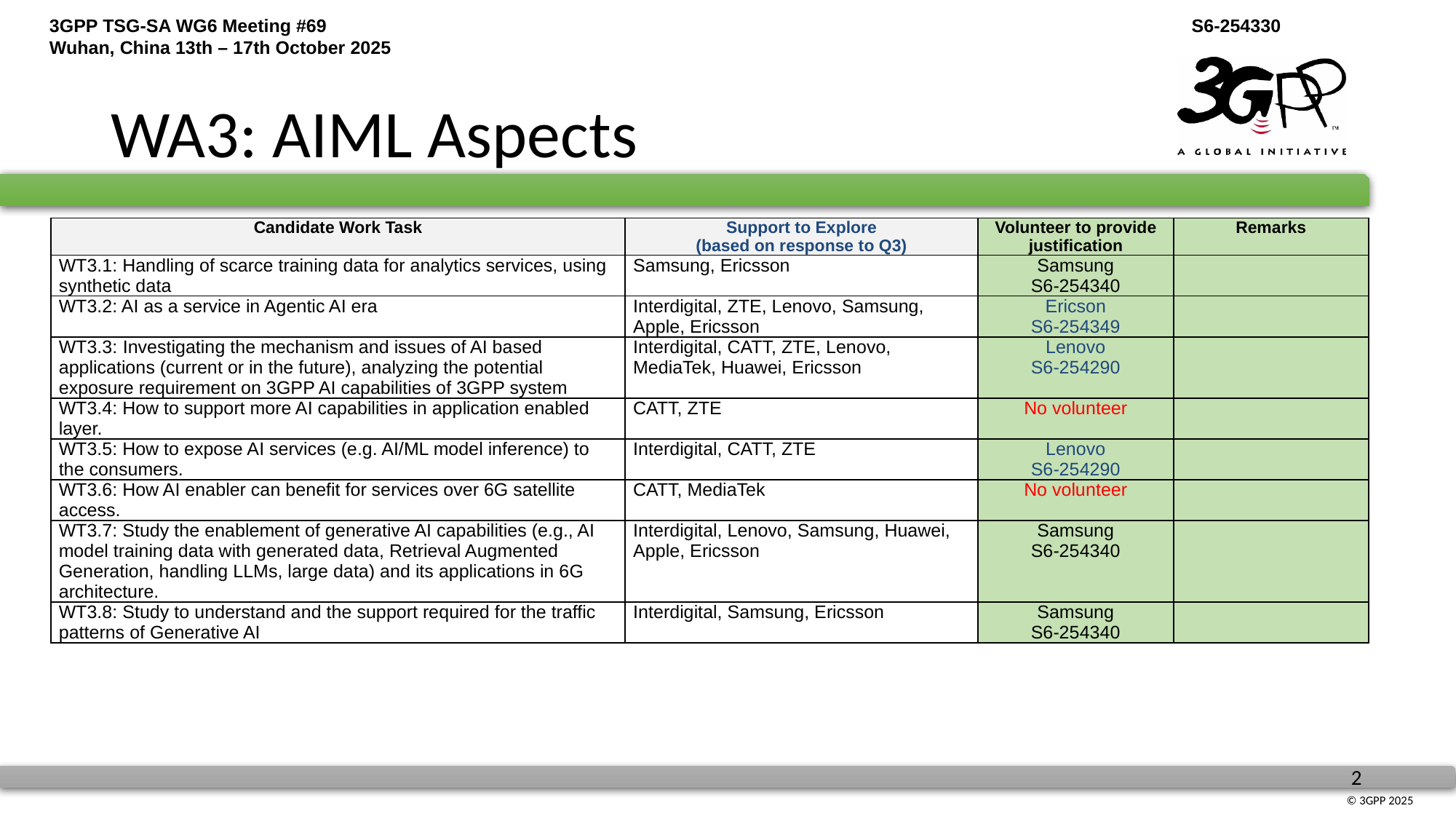

# WA3: AIML Aspects
| Candidate Work Task | Support to Explore (based on response to Q3) | Volunteer to provide justification | Remarks |
| --- | --- | --- | --- |
| WT3.1: Handling of scarce training data for analytics services, using synthetic data | Samsung, Ericsson | Samsung S6-254340 |  |
| WT3.2: AI as a service in Agentic AI era | Interdigital, ZTE, Lenovo, Samsung, Apple, Ericsson | Ericson S6-254349 |  |
| WT3.3: Investigating the mechanism and issues of AI based applications (current or in the future), analyzing the potential exposure requirement on 3GPP AI capabilities of 3GPP system | Interdigital, CATT, ZTE, Lenovo, MediaTek, Huawei, Ericsson | Lenovo S6-254290 |  |
| WT3.4: How to support more AI capabilities in application enabled layer. | CATT, ZTE | No volunteer |  |
| WT3.5: How to expose AI services (e.g. AI/ML model inference) to the consumers. | Interdigital, CATT, ZTE | Lenovo S6-254290 |  |
| WT3.6: How AI enabler can benefit for services over 6G satellite access. | CATT, MediaTek | No volunteer |  |
| WT3.7: Study the enablement of generative AI capabilities (e.g., AI model training data with generated data, Retrieval Augmented Generation, handling LLMs, large data) and its applications in 6G architecture. | Interdigital, Lenovo, Samsung, Huawei, Apple, Ericsson | Samsung S6-254340 |  |
| WT3.8: Study to understand and the support required for the traffic patterns of Generative AI | Interdigital, Samsung, Ericsson | Samsung S6-254340 |  |